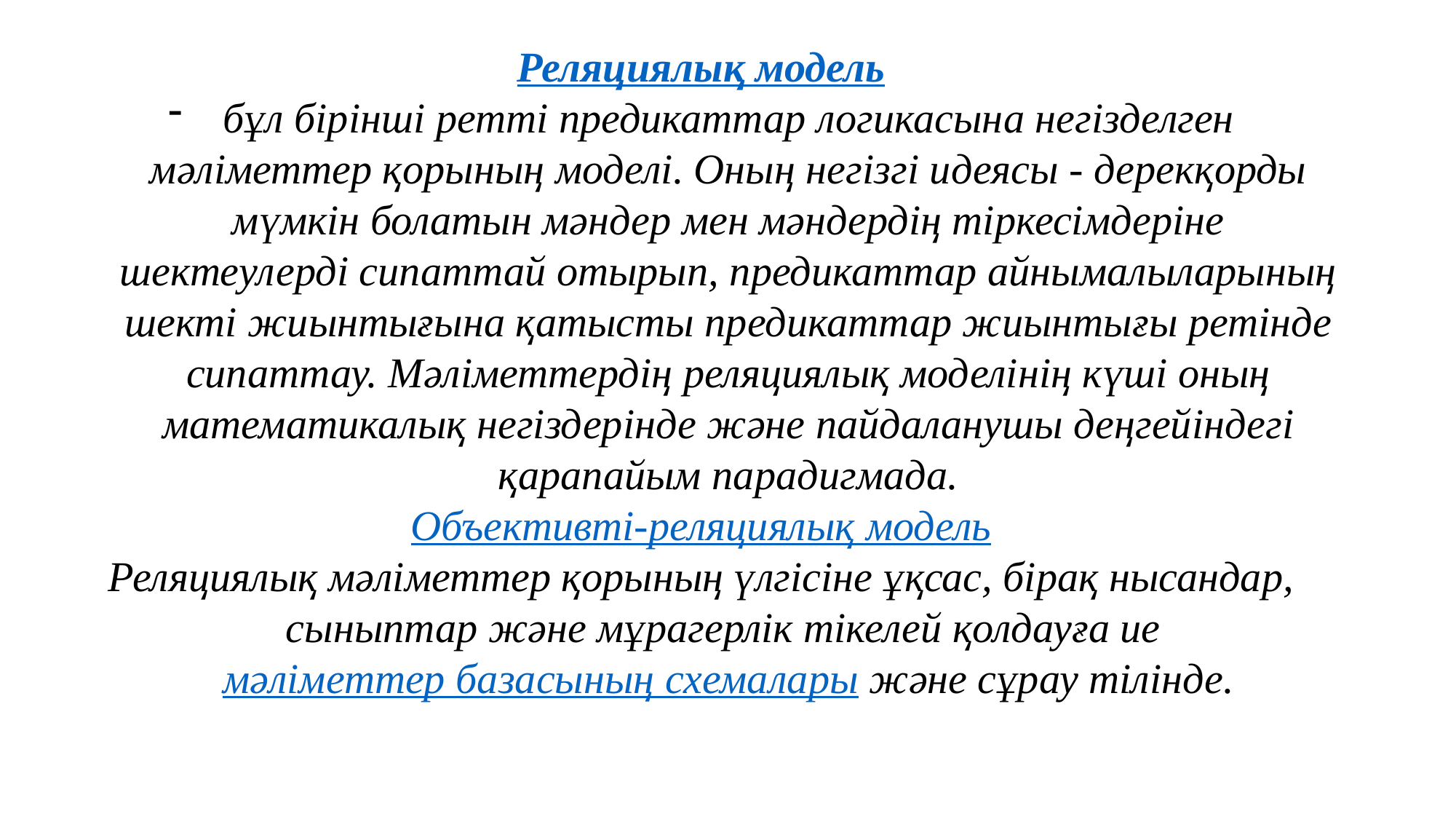

Реляциялық модель
бұл бірінші ретті предикаттар логикасына негізделген мәліметтер қорының моделі. Оның негізгі идеясы - дерекқорды мүмкін болатын мәндер мен мәндердің тіркесімдеріне шектеулерді сипаттай отырып, предикаттар айнымалыларының шекті жиынтығына қатысты предикаттар жиынтығы ретінде сипаттау. Мәліметтердің реляциялық моделінің күші оның математикалық негіздерінде және пайдаланушы деңгейіндегі қарапайым парадигмада.
Объективті-реляциялық модель
Реляциялық мәліметтер қорының үлгісіне ұқсас, бірақ нысандар, сыныптар және мұрагерлік тікелей қолдауға ие мәліметтер базасының схемалары және сұрау тілінде.